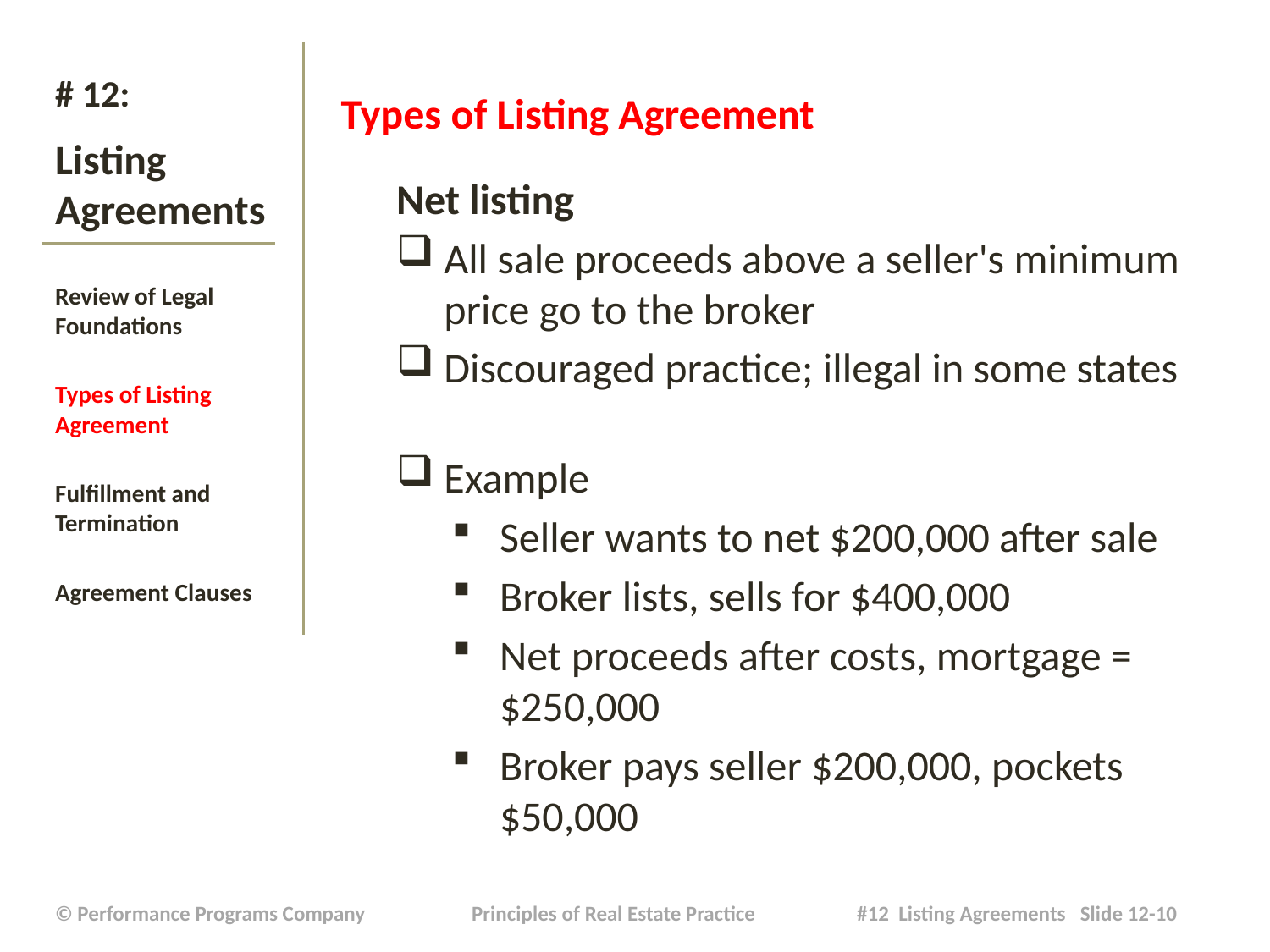

Types of Listing Agreement

Net listing
All sale proceeds above a seller's minimum price go to the broker
Discouraged practice; illegal in some states
Example
Seller wants to net $200,000 after sale
Broker lists, sells for $400,000
Net proceeds after costs, mortgage = $250,000
Broker pays seller $200,000, pockets $50,000
# # 12: Listing Agreements

Review of Legal Foundations

Types of Listing Agreement

Fulfillment and Termination

Agreement Clauses

| © Performance Programs Company Principles of Real Estate Practice #12 Listing Agreements Slide 12-10 |
| --- |